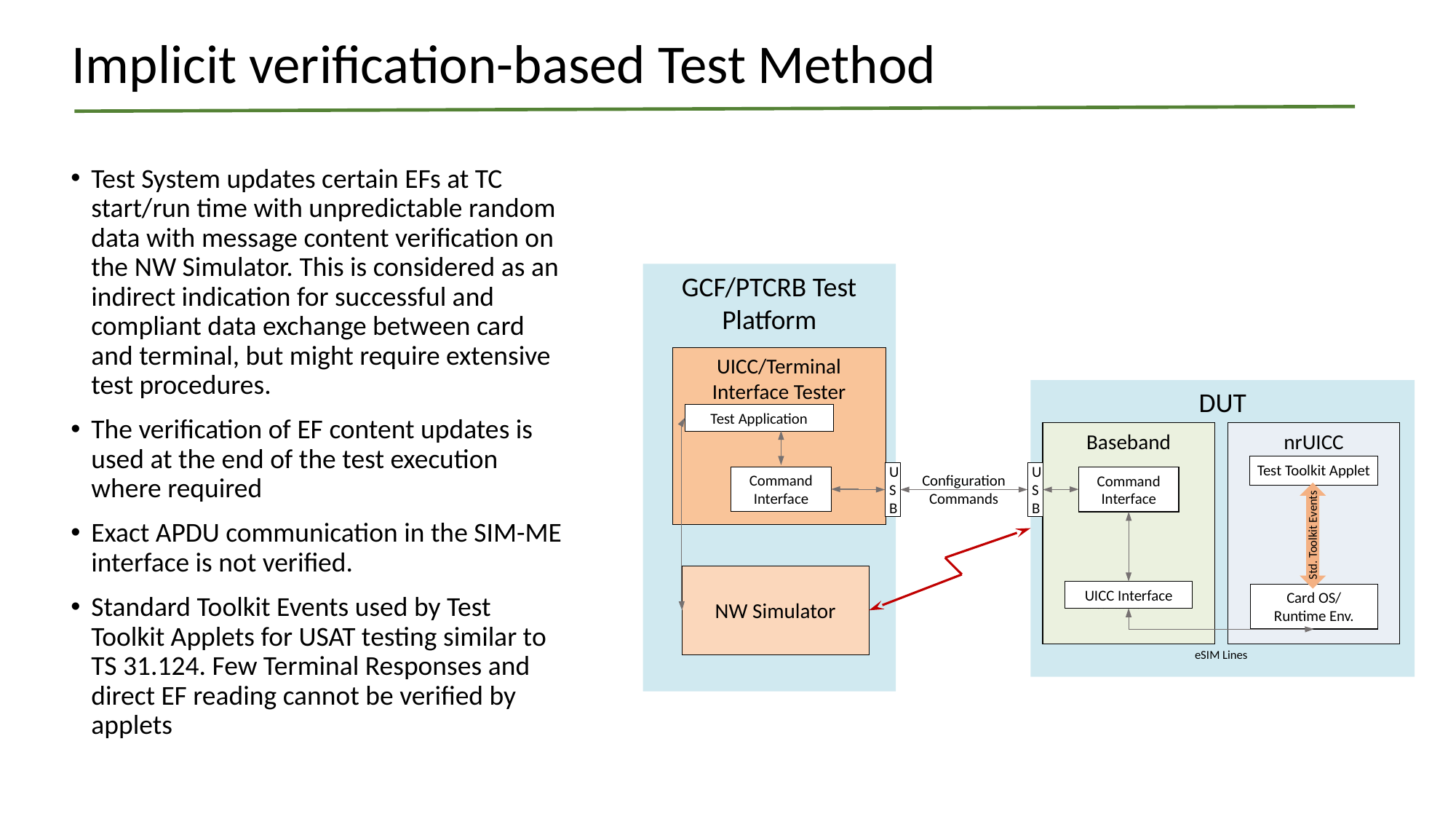

# Implicit verification-based Test Method
Test System updates certain EFs at TC start/run time with unpredictable random data with message content verification on the NW Simulator. This is considered as an indirect indication for successful and compliant data exchange between card and terminal, but might require extensive test procedures.
The verification of EF content updates is used at the end of the test execution where required
Exact APDU communication in the SIM-ME interface is not verified.
Standard Toolkit Events used by Test Toolkit Applets for USAT testing similar to TS 31.124. Few Terminal Responses and direct EF reading cannot be verified by applets

GCF/PTCRB Test Platform
UICC/Terminal Interface Tester

DUT
Test Application
Baseband
nrUICC
Test Toolkit Applet
U
S
B
U
S
B
Command Interface
Command Interface
Configuration
Commands

Std. Toolkit Events
Std. Toolkit Events

NW Simulator
UICC Interface
Card OS/
Runtime Env.
UICC interface
eSIM Lines